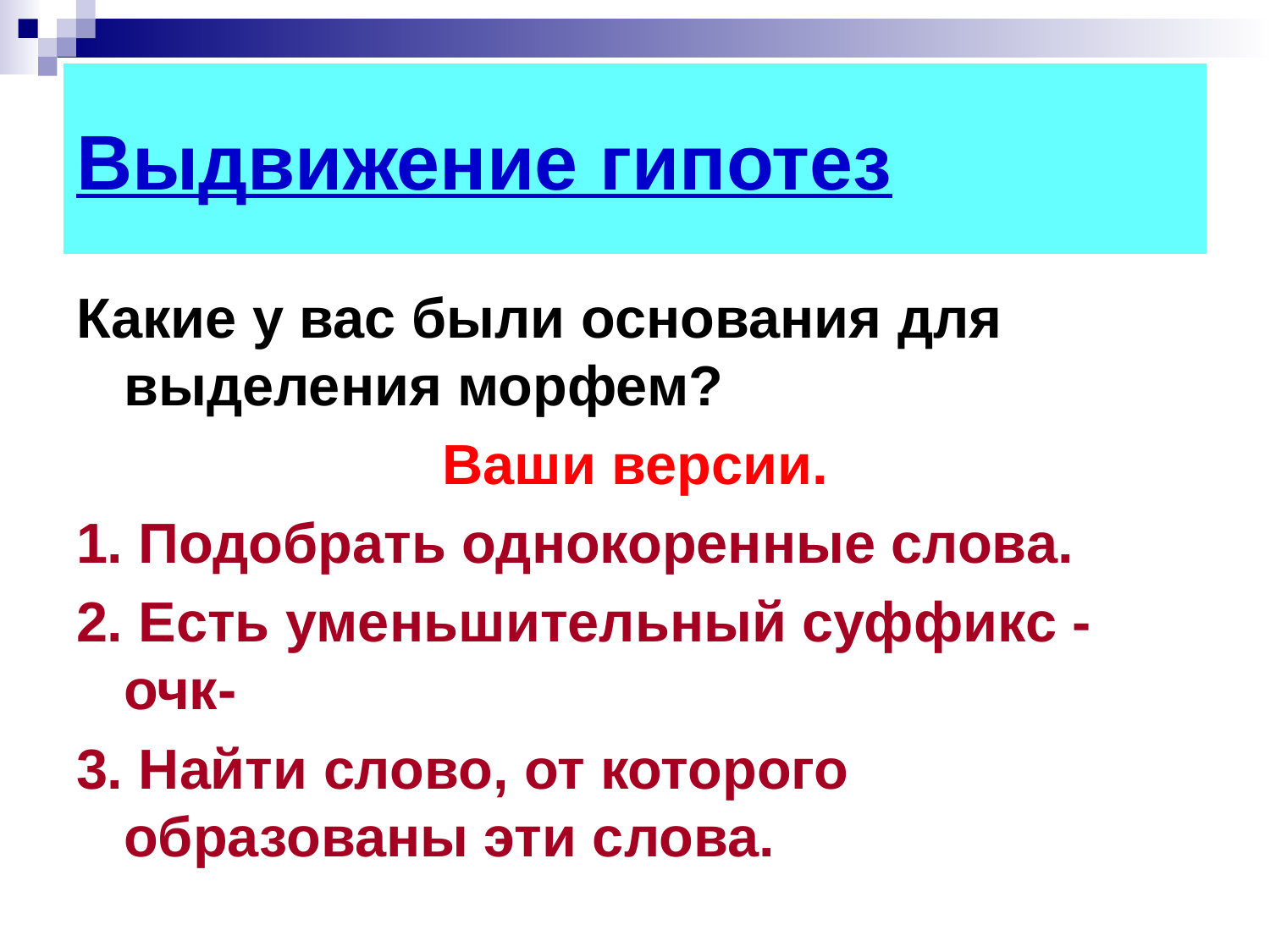

Выдвижение гипотез
Какие у вас были основания для выделения морфем?
Ваши версии.
1. Подобрать однокоренные слова.
2. Есть уменьшительный суффикс -очк-
3. Найти слово, от которого образованы эти слова.